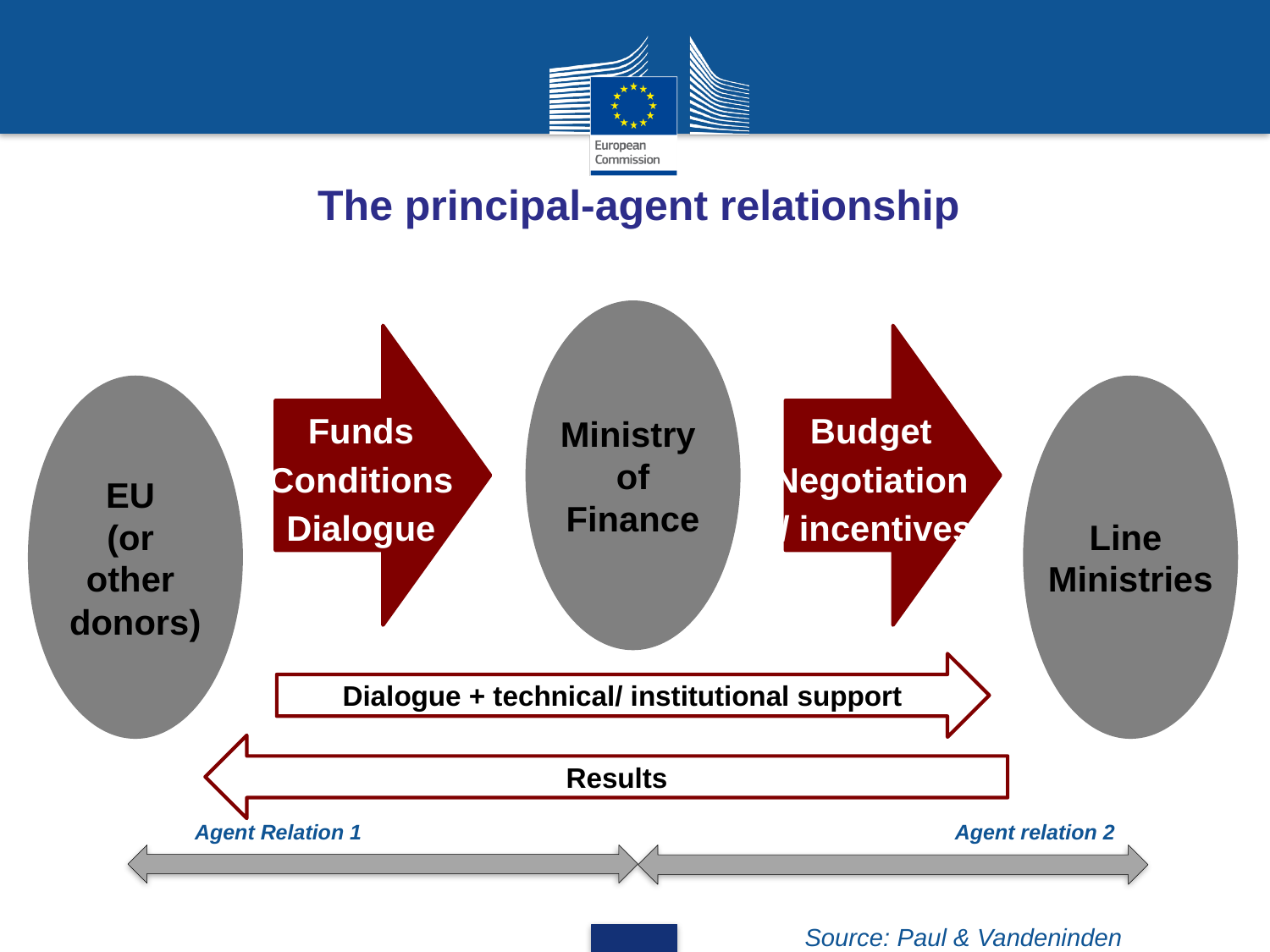

# The principal-agent relationship
Ministry
of
Finance
Funds
Conditions
Dialogue
Budget
Negotiation
 / incentives
EU
(or
other
donors)
Line
Ministries

Dialogue + technical/ institutional support
Results
Agent Relation 1
Agent relation 2

68
Source: Paul & Vandeninden